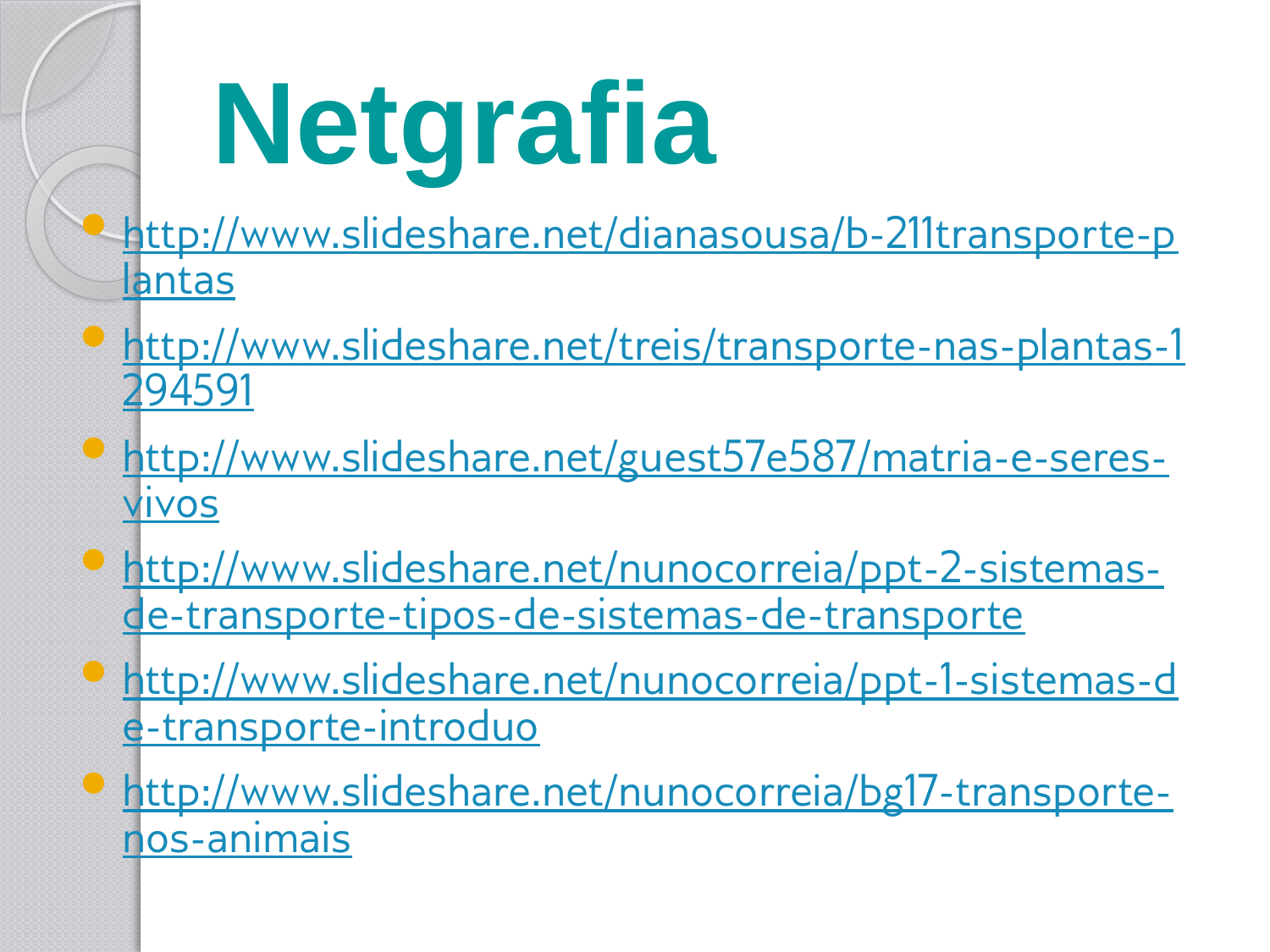

# Netgrafia
http://www.slideshare.net/dianasousa/b-211transporte-plantas
http://www.slideshare.net/treis/transporte-nas-plantas-1294591
http://www.slideshare.net/guest57e587/matria-e-seres-vivos
http://www.slideshare.net/nunocorreia/ppt-2-sistemas-de-transporte-tipos-de-sistemas-de-transporte
http://www.slideshare.net/nunocorreia/ppt-1-sistemas-de-transporte-introduo
http://www.slideshare.net/nunocorreia/bg17-transporte-nos-animais